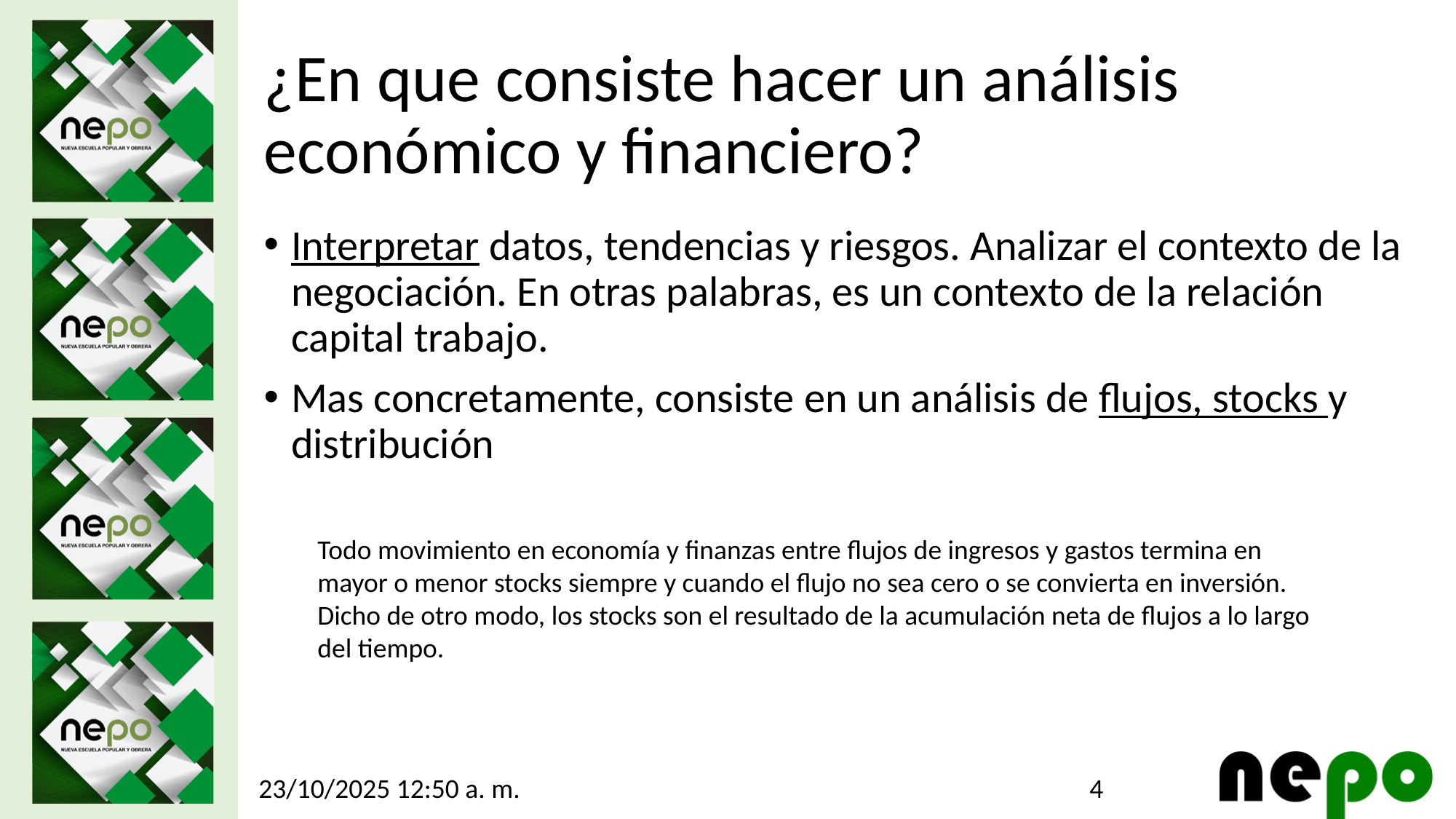

# ¿En que consiste hacer un análisis económico y financiero?
Interpretar datos, tendencias y riesgos. Analizar el contexto de la negociación. En otras palabras, es un contexto de la relación capital trabajo.
Mas concretamente, consiste en un análisis de flujos, stocks y distribución
Todo movimiento en economía y finanzas entre flujos de ingresos y gastos termina en mayor o menor stocks siempre y cuando el flujo no sea cero o se convierta en inversión. Dicho de otro modo, los stocks son el resultado de la acumulación neta de flujos a lo largo del tiempo.
4
23/10/2025 12:50 a. m.